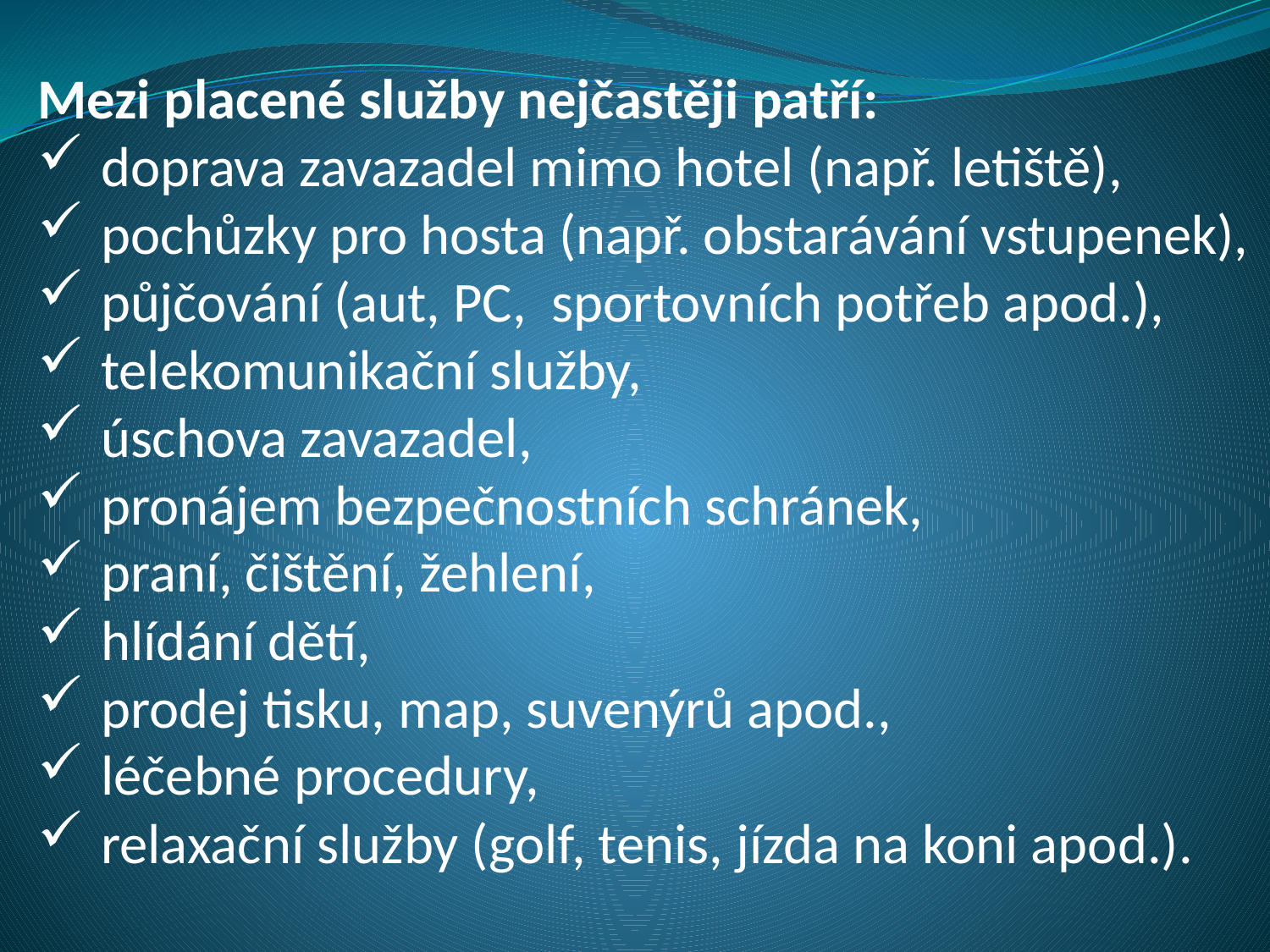

Mezi placené služby nejčastěji patří:
doprava zavazadel mimo hotel (např. letiště),
pochůzky pro hosta (např. obstarávání vstupenek),
půjčování (aut, PC,  sportovních potřeb apod.),
telekomunikační služby,
úschova zavazadel,
pronájem bezpečnostních schránek,
praní, čištění, žehlení,
hlídání dětí,
prodej tisku, map, suvenýrů apod.,
léčebné procedury,
relaxační služby (golf, tenis, jízda na koni apod.).